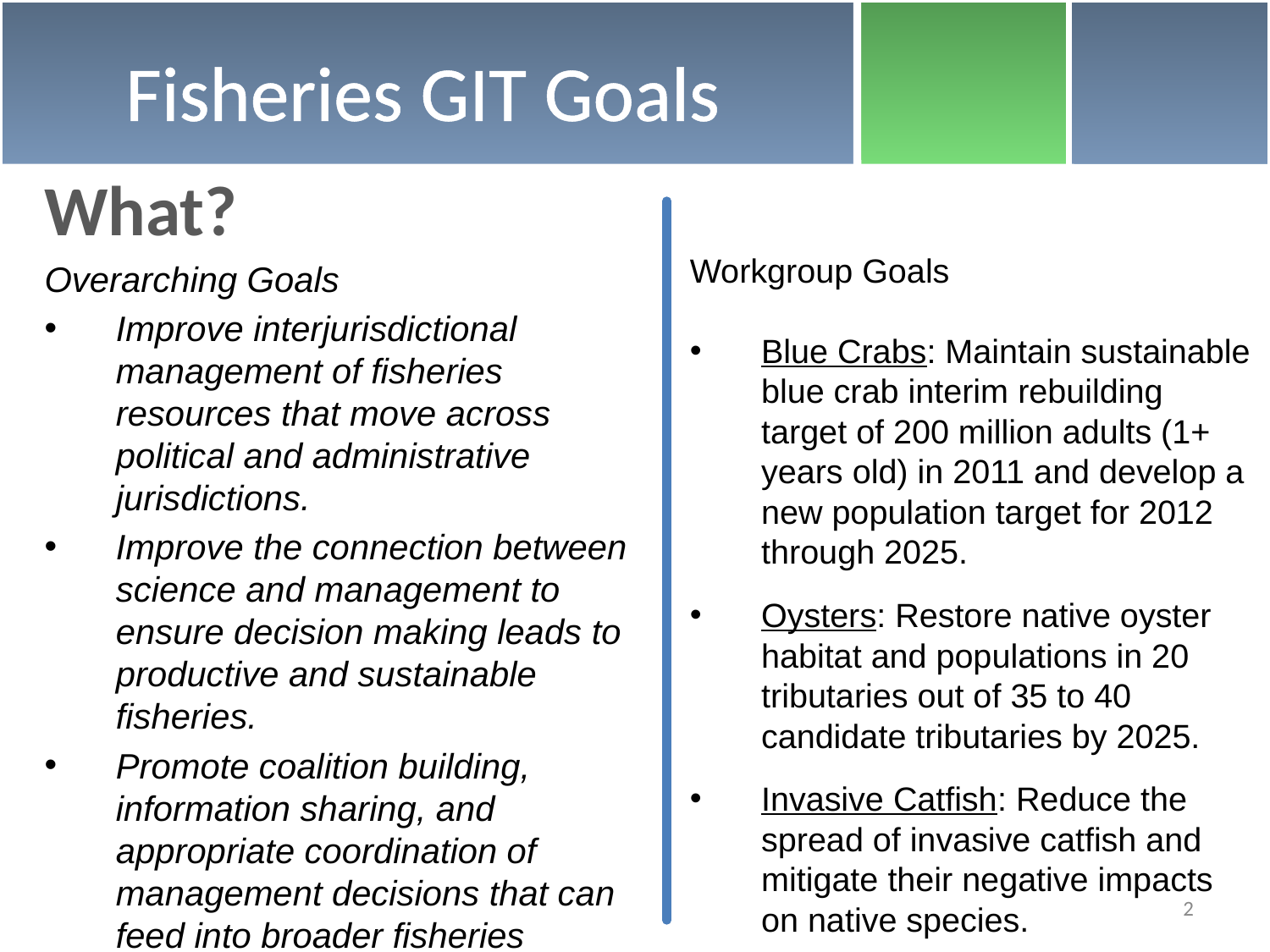

# Fisheries GIT Goals
What?
Overarching Goals
Improve interjurisdictional management of fisheries resources that move across political and administrative jurisdictions.
Improve the connection between science and management to ensure decision making leads to productive and sustainable fisheries.
Promote coalition building, information sharing, and appropriate coordination of management decisions that can feed into broader fisheries commissions and councils (e.g., Atlantic States Marine Fisheries Commission and the Mid Atlantic Fishery Management Council ).

Workgroup Goals

Blue Crabs: Maintain sustainable blue crab interim rebuilding target of 200 million adults (1+ years old) in 2011 and develop a new population target for 2012 through 2025.

Oysters: Restore native oyster habitat and populations in 20 tributaries out of 35 to 40 candidate tributaries by 2025.

Invasive Catfish: Reduce the spread of invasive catfish and mitigate their negative impacts on native species.

2